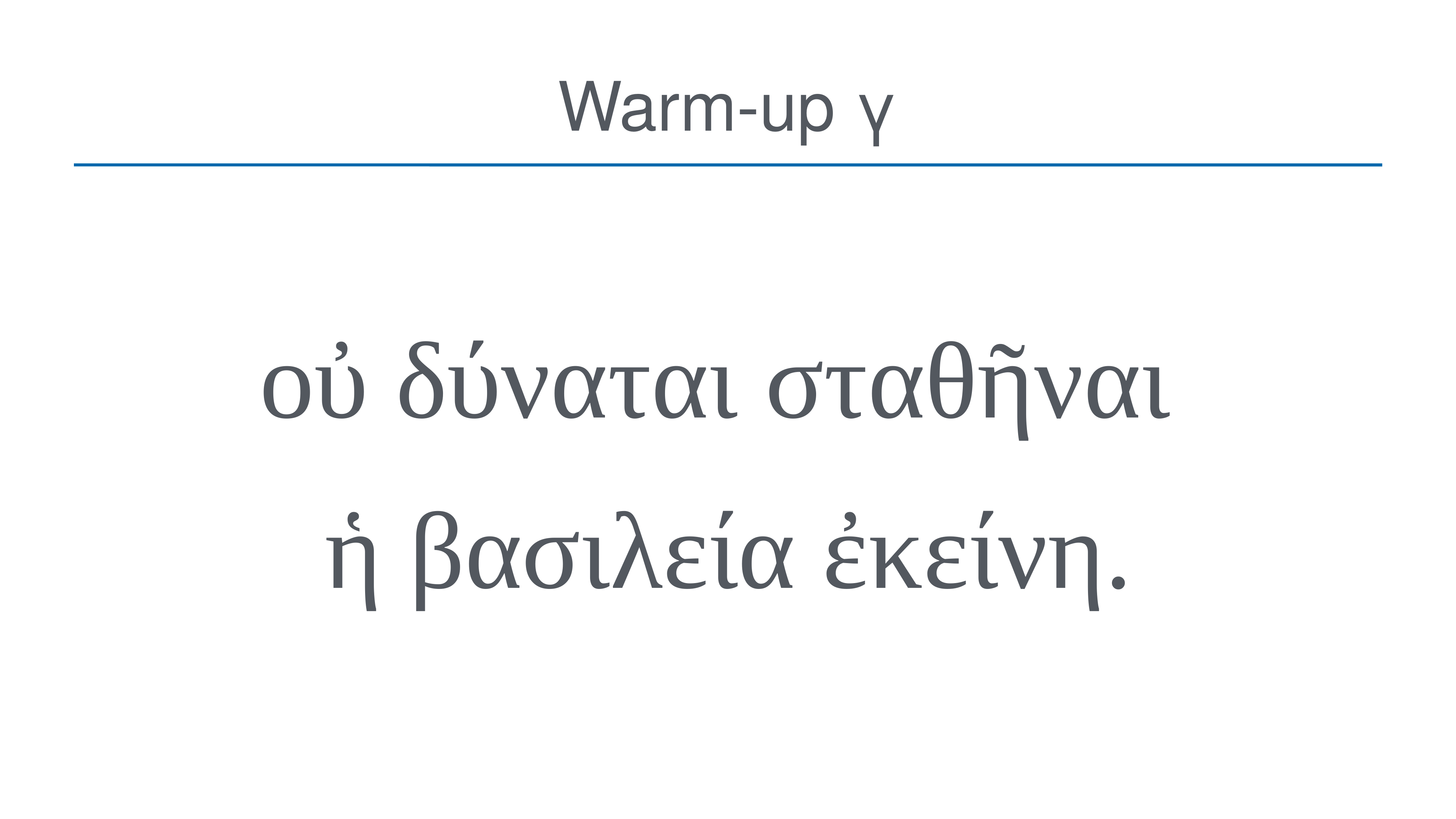

# Warm-up γ
οὐ δύναται σταθῆναι
ἡ βασιλεία ἐκείνη.